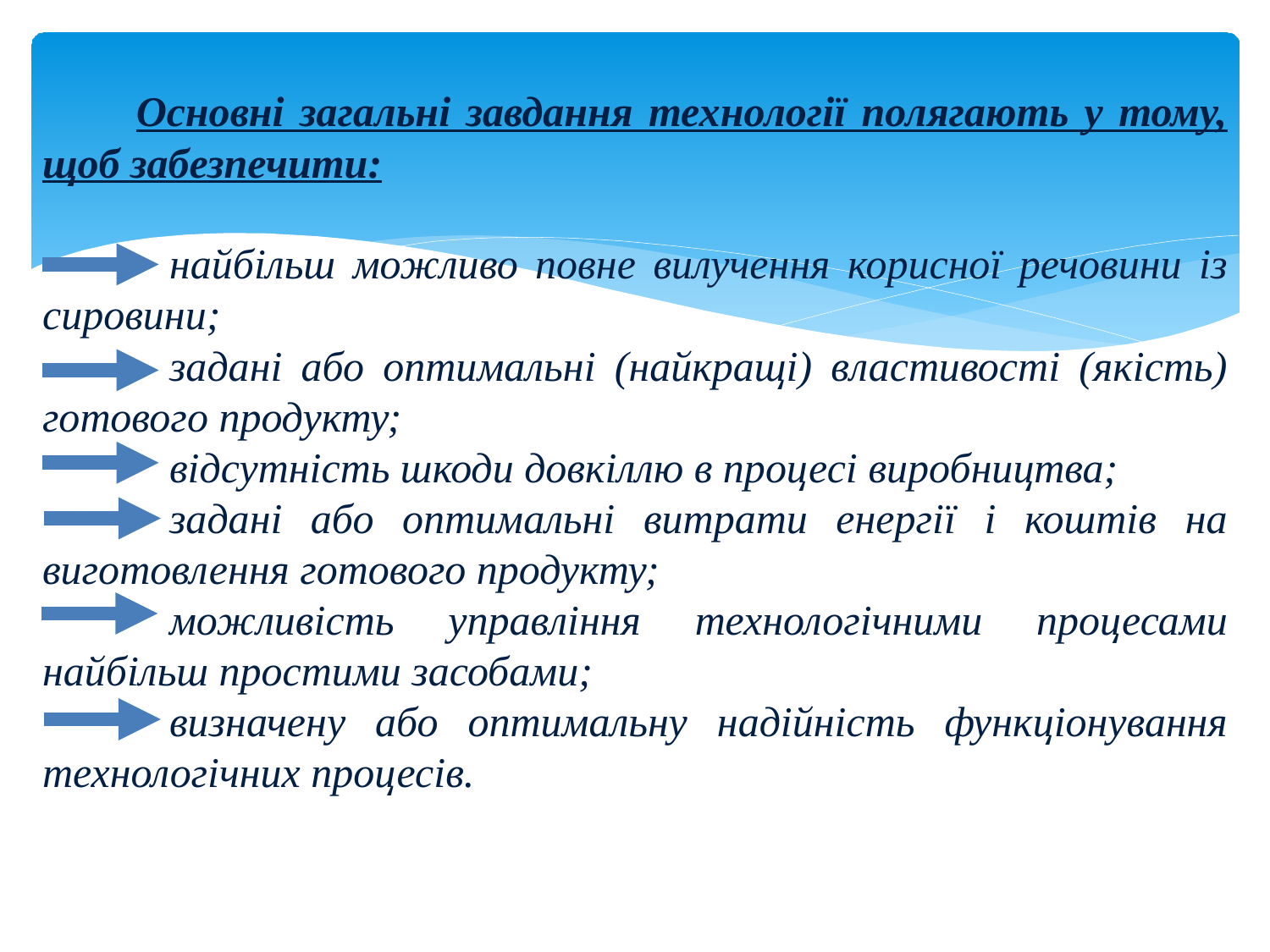

Основні загальні завдання технології полягають у тому, щоб забезпечити:

	найбільш можливо повне вилучення корисної речовини із сировини;
	задані або оптимальні (найкращі) властивості (якість) готового продукту;
	відсутність шкоди довкіллю в процесі виробництва;
	задані або оптимальні витрати енергії і коштів на виготовлення готового продукту;
	можливість управління технологічними процесами найбільш простими засобами;
	визначену або оптимальну надійність функціонування технологічних процесів.